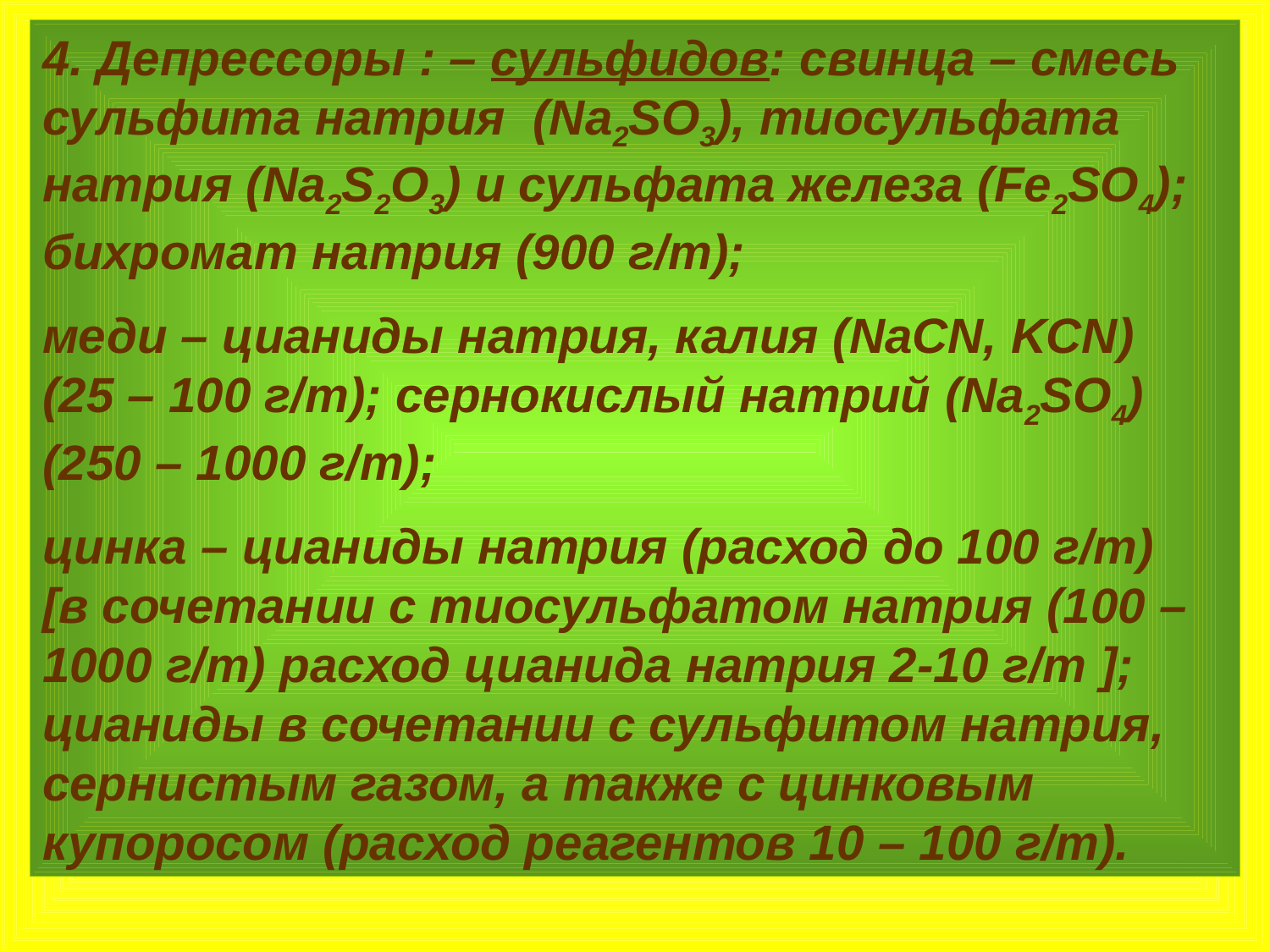

4. Депрессоры : – сульфидов: свинца – смесь сульфита натрия  (Na2SO3), тиосульфата натрия (Na2S2O3) и сульфата железа (Fe2SO4); бихромат натрия (900 г/т);
меди – цианиды натрия, калия (NaCN, KCN)  (25 – 100 г/т); сернокислый натрий (Na2SO4) (250 – 1000 г/т);
цинка – цианиды натрия (расход до 100 г/т)  [в сочетании с тиосульфатом натрия (100 – 1000 г/т) расход цианида натрия 2-10 г/т ]; цианиды в сочетании с сульфитом натрия, сернистым газом, а также с цинковым купоросом (расход реагентов 10 – 100 г/т).